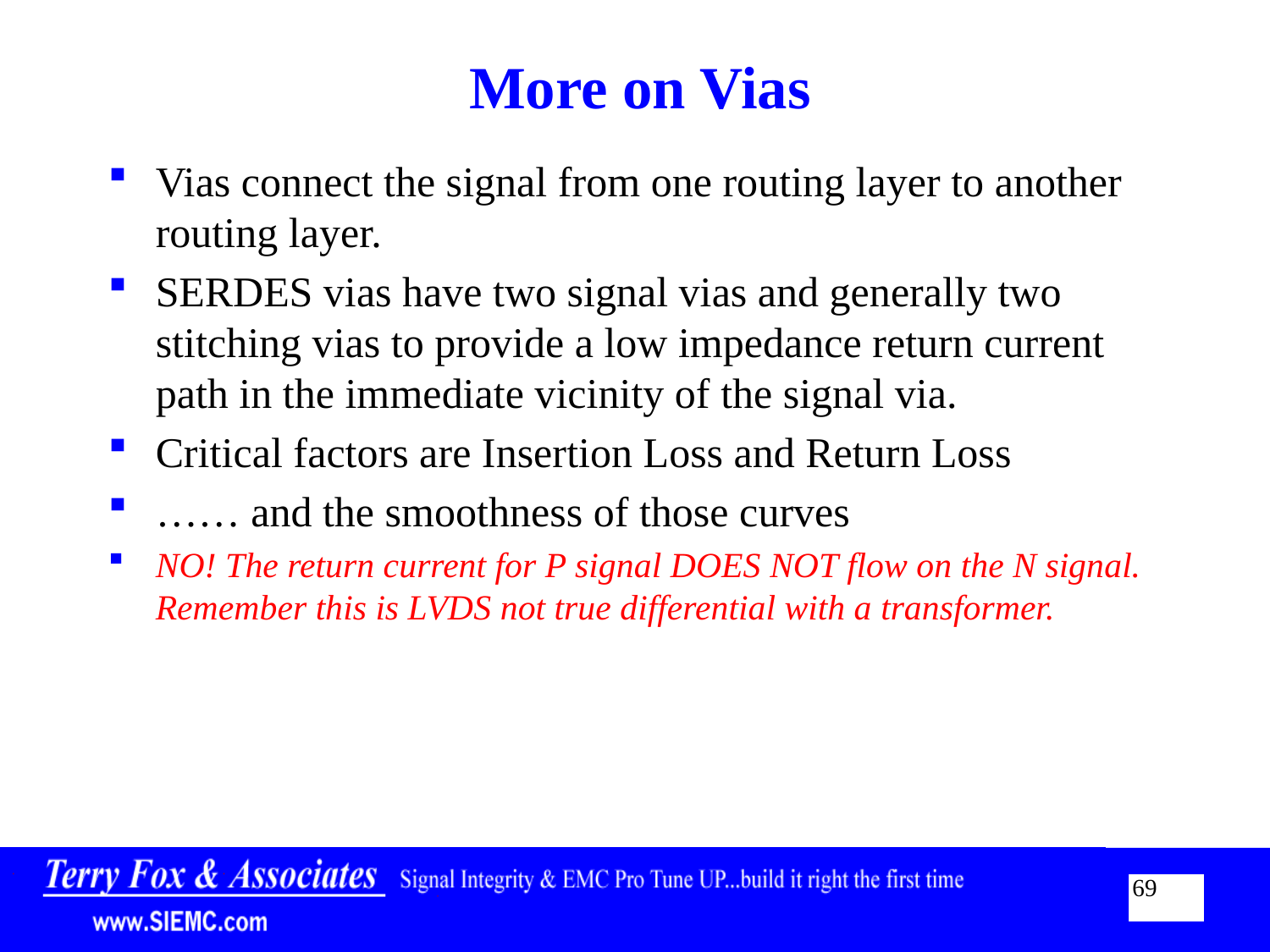

# More on Vias
Vias connect the signal from one routing layer to another routing layer.
SERDES vias have two signal vias and generally two stitching vias to provide a low impedance return current path in the immediate vicinity of the signal via.
Critical factors are Insertion Loss and Return Loss
…… and the smoothness of those curves
NO! The return current for P signal DOES NOT flow on the N signal.  Remember this is LVDS not true differential with a transformer.
69